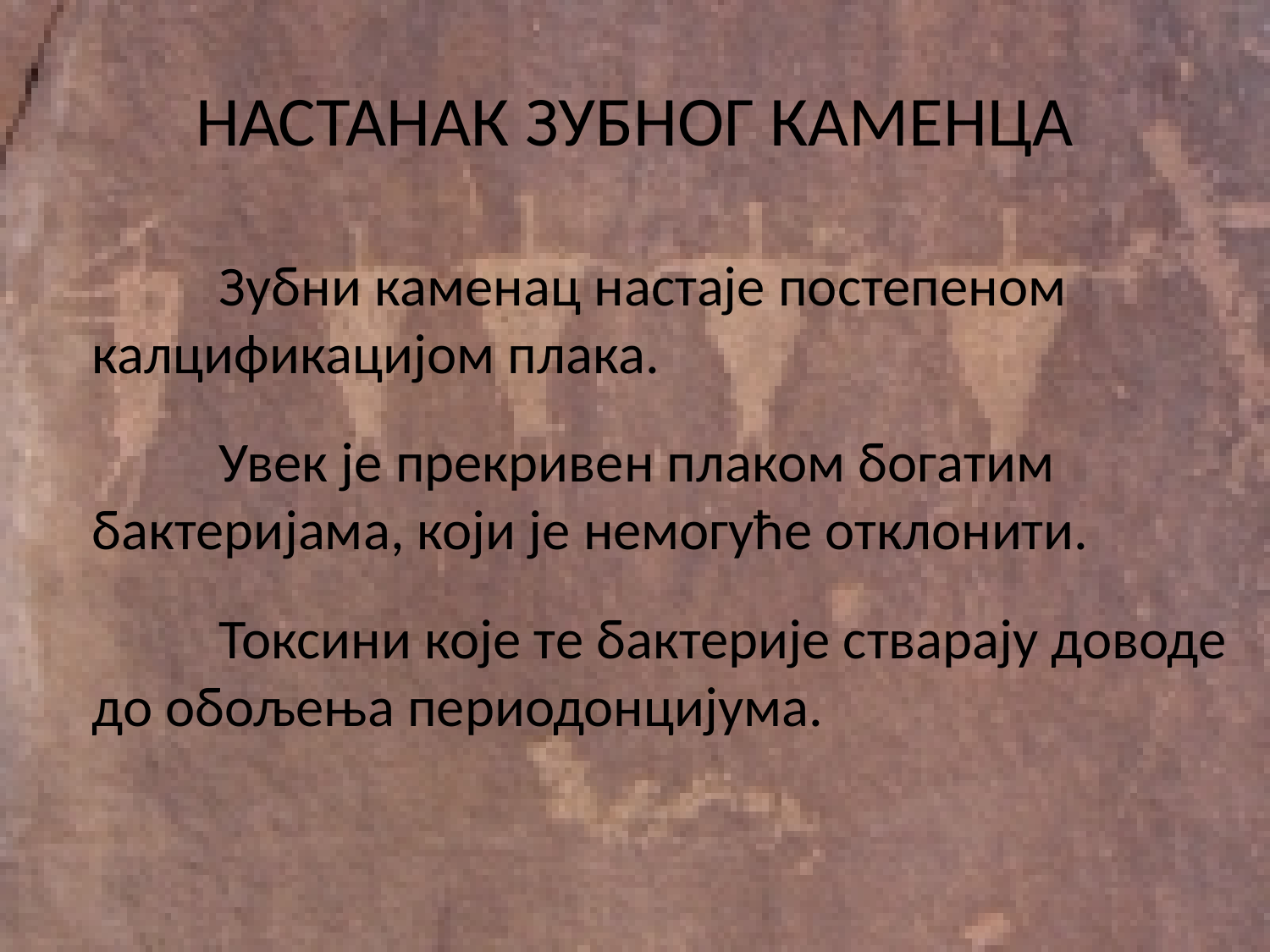

# НАСТАНАК ЗУБНОГ КАМЕНЦА
		Зубни каменац настаје постепеном калцификацијом плака.

		Увек је прекривен плаком богатим бактеријама, који је немогуће отклонити.

		Токсини које те бактерије стварају доводе до обољења периодонцијума.